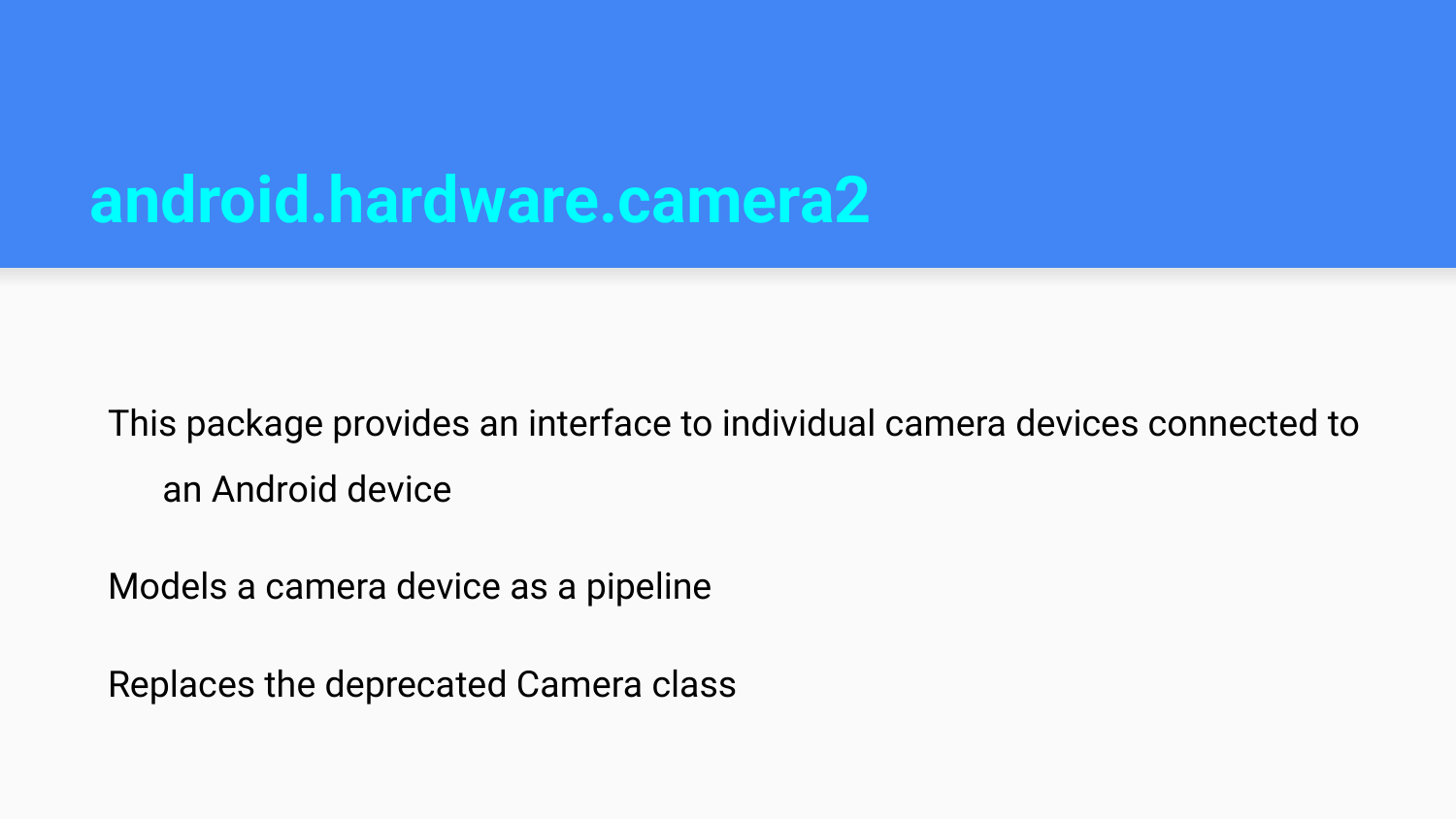

# android.hardware.camera2

This package provides an interface to individual camera devices connected to an Android device
Models a camera device as a pipeline
Replaces the deprecated Camera class